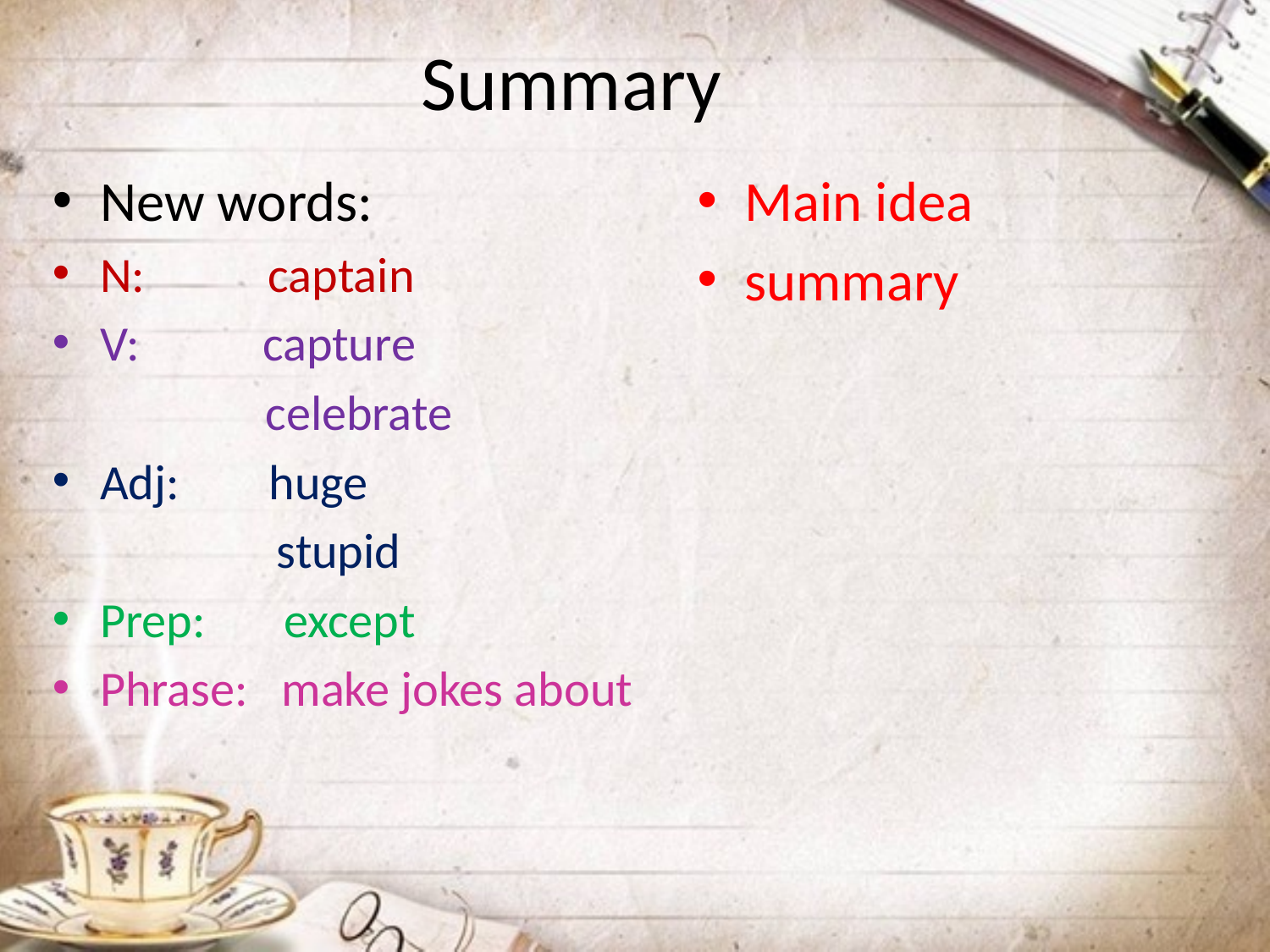

# Summary
Main idea
summary
New words:
N:           captain
V:           capture
                   celebrate
Adj:        huge
                    stupid
Prep:       except
Phrase:   make jokes about